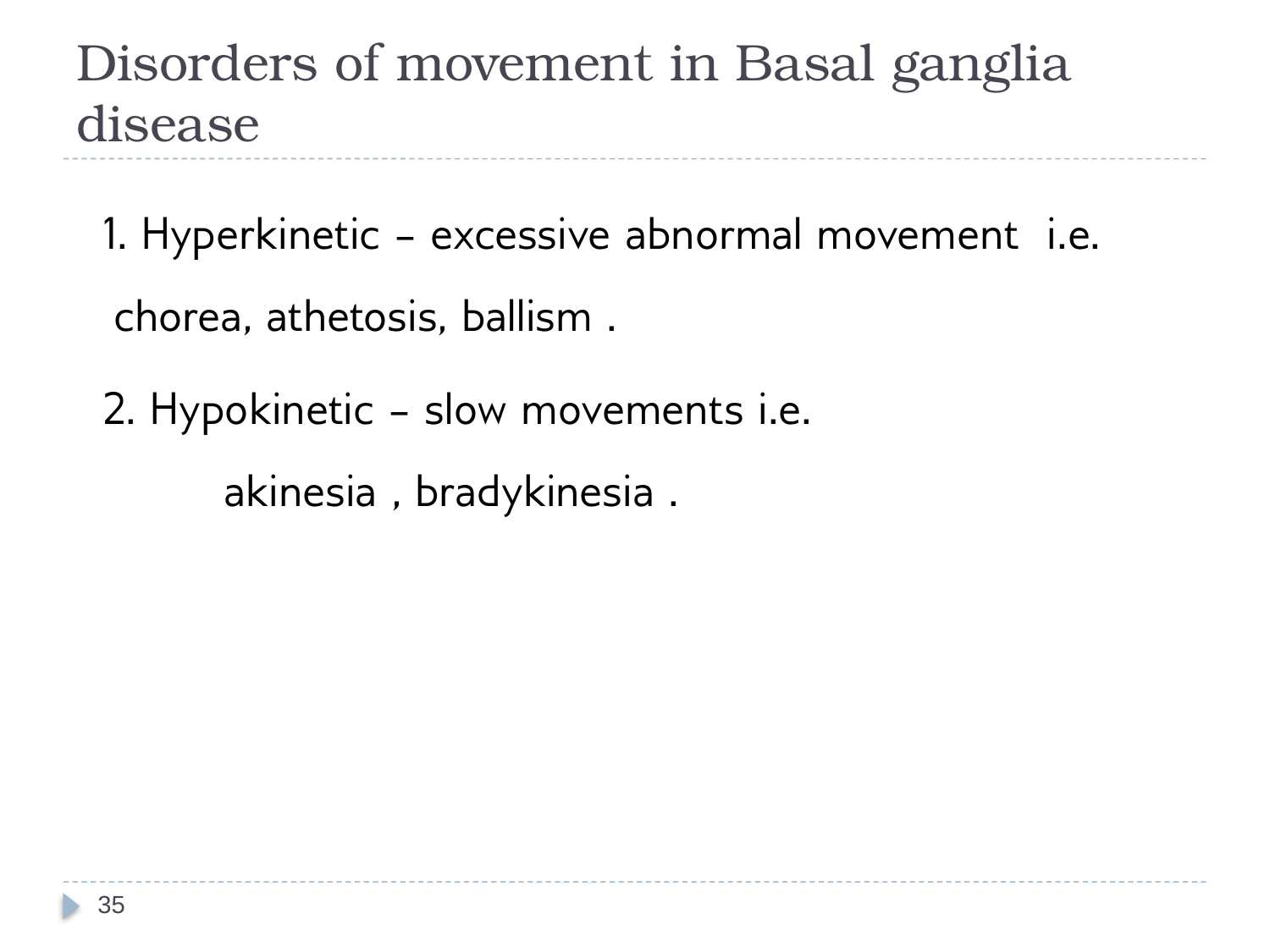

# Disorders of movement in Basal ganglia disease
  1. Hyperkinetic – excessive abnormal movement  i.e.  chorea, athetosis, ballism .
  2. Hypokinetic – slow movements i.e.                                    akinesia , bradykinesia .
35